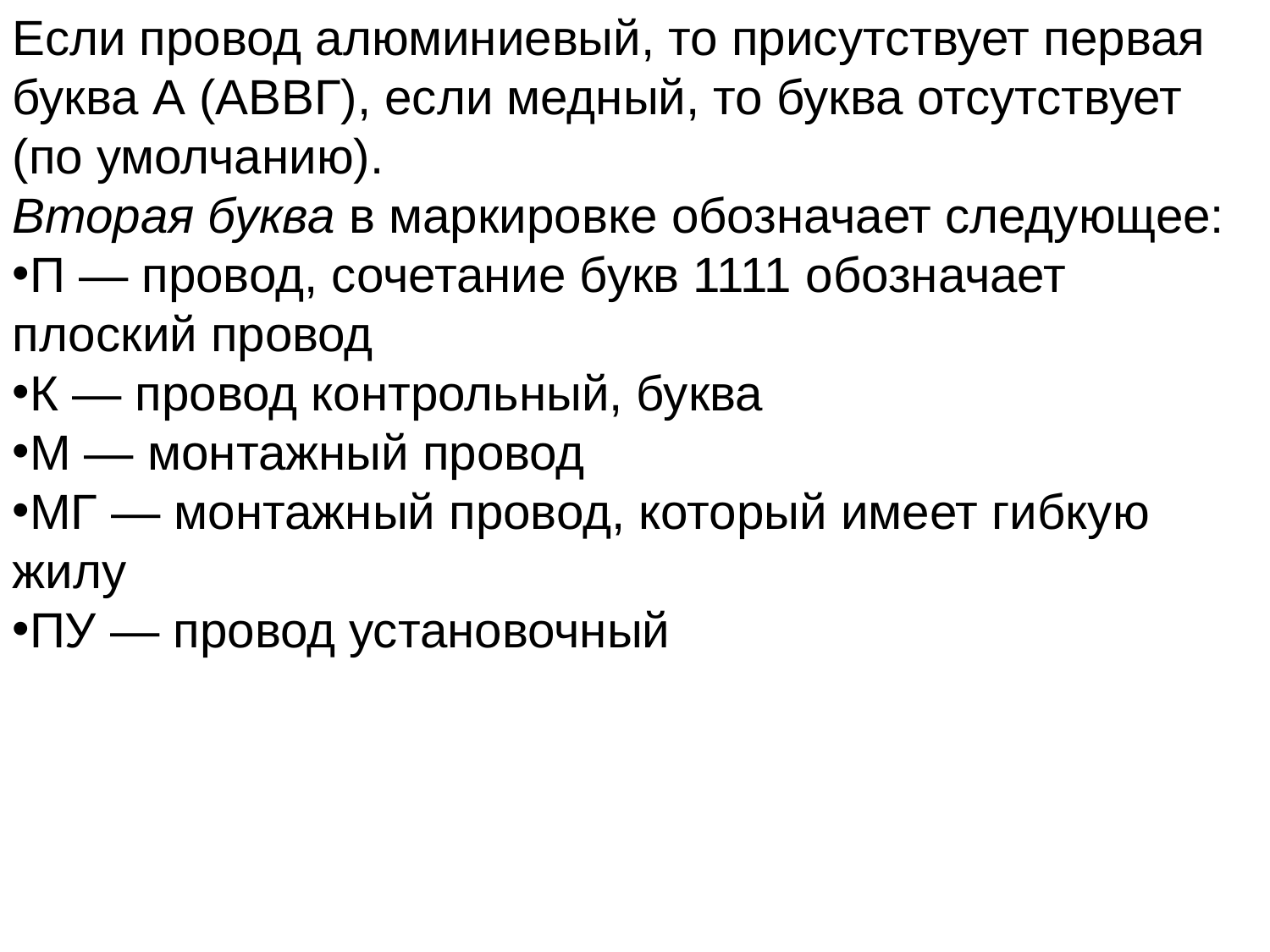

Если провод алюминиевый, то присутствует первая буква А (АВВГ), если медный, то буква отсутствует (по умолчанию).
Вторая буква в маркировке обозначает следующее:
П — провод, сочетание букв 1111 обозначает плоский провод
К — провод контрольный, буква
М — монтажный провод
МГ — монтажный провод, который имеет гибкую жилу
ПУ — провод установочный